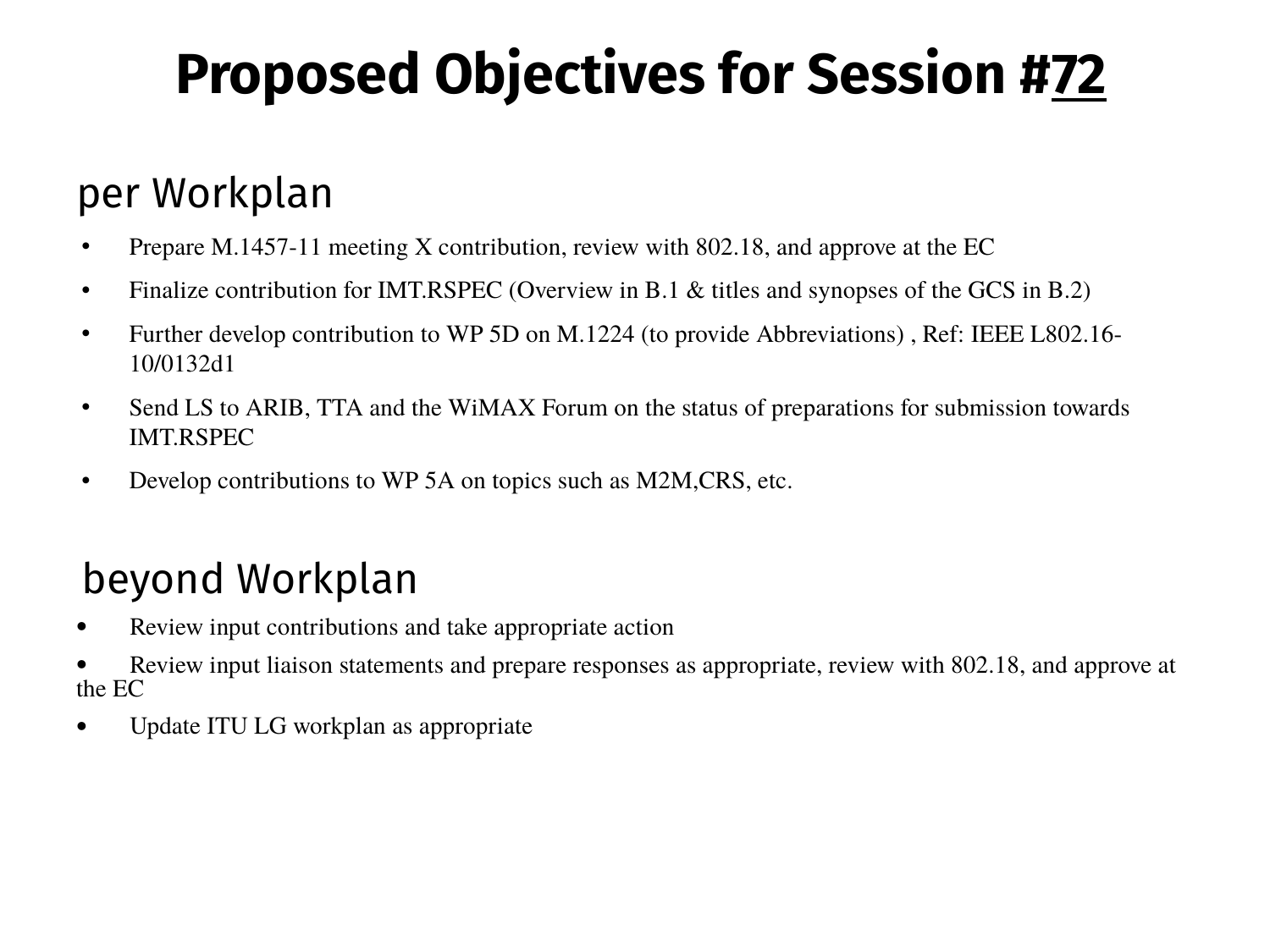

# Proposed Objectives for Session #72
per Workplan
Prepare M.1457-11 meeting X contribution, review with 802.18, and approve at the EC
Finalize contribution for IMT.RSPEC (Overview in B.1 & titles and synopses of the GCS in B.2)
Further develop contribution to WP 5D on M.1224 (to provide Abbreviations) , Ref: IEEE L802.16-10/0132d1
Send LS to ARIB, TTA and the WiMAX Forum on the status of preparations for submission towards IMT.RSPEC
Develop contributions to WP 5A on topics such as M2M,CRS, etc.

beyond Workplan
       Review input contributions and take appropriate action
       Review input liaison statements and prepare responses as appropriate, review with 802.18, and approve at the EC
       Update ITU LG workplan as appropriate